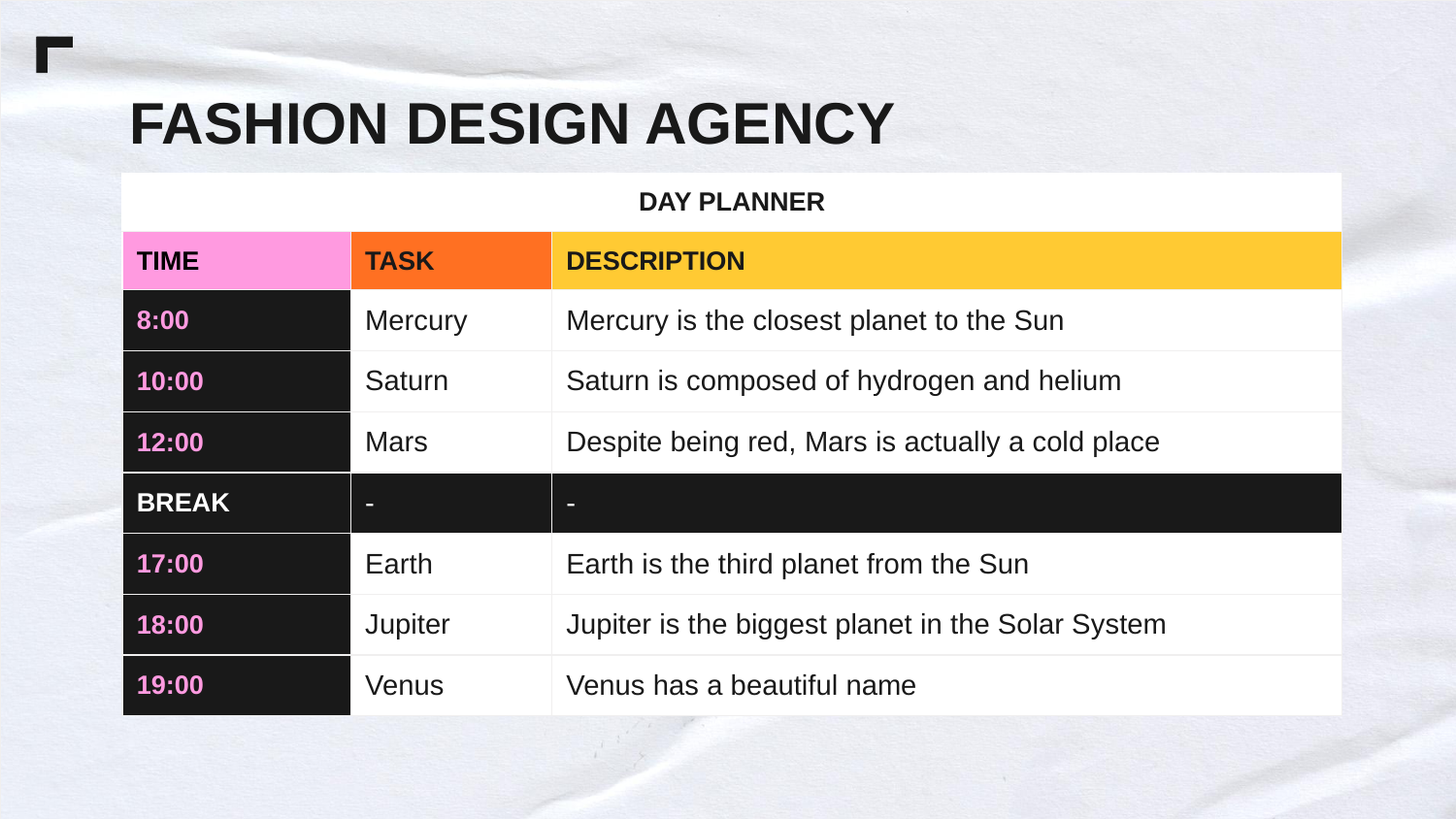

# FASHION DESIGN AGENCY
| DAY PLANNER |  |  |
| --- | --- | --- |
| TIME | TASK | DESCRIPTION |
| 8:00 | Mercury | Mercury is the closest planet to the Sun |
| 10:00 | Saturn | Saturn is composed of hydrogen and helium |
| 12:00 | Mars | Despite being red, Mars is actually a cold place |
| BREAK | - | - |
| 17:00 | Earth | Earth is the third planet from the Sun |
| 18:00 | Jupiter | Jupiter is the biggest planet in the Solar System |
| 19:00 | Venus | Venus has a beautiful name |